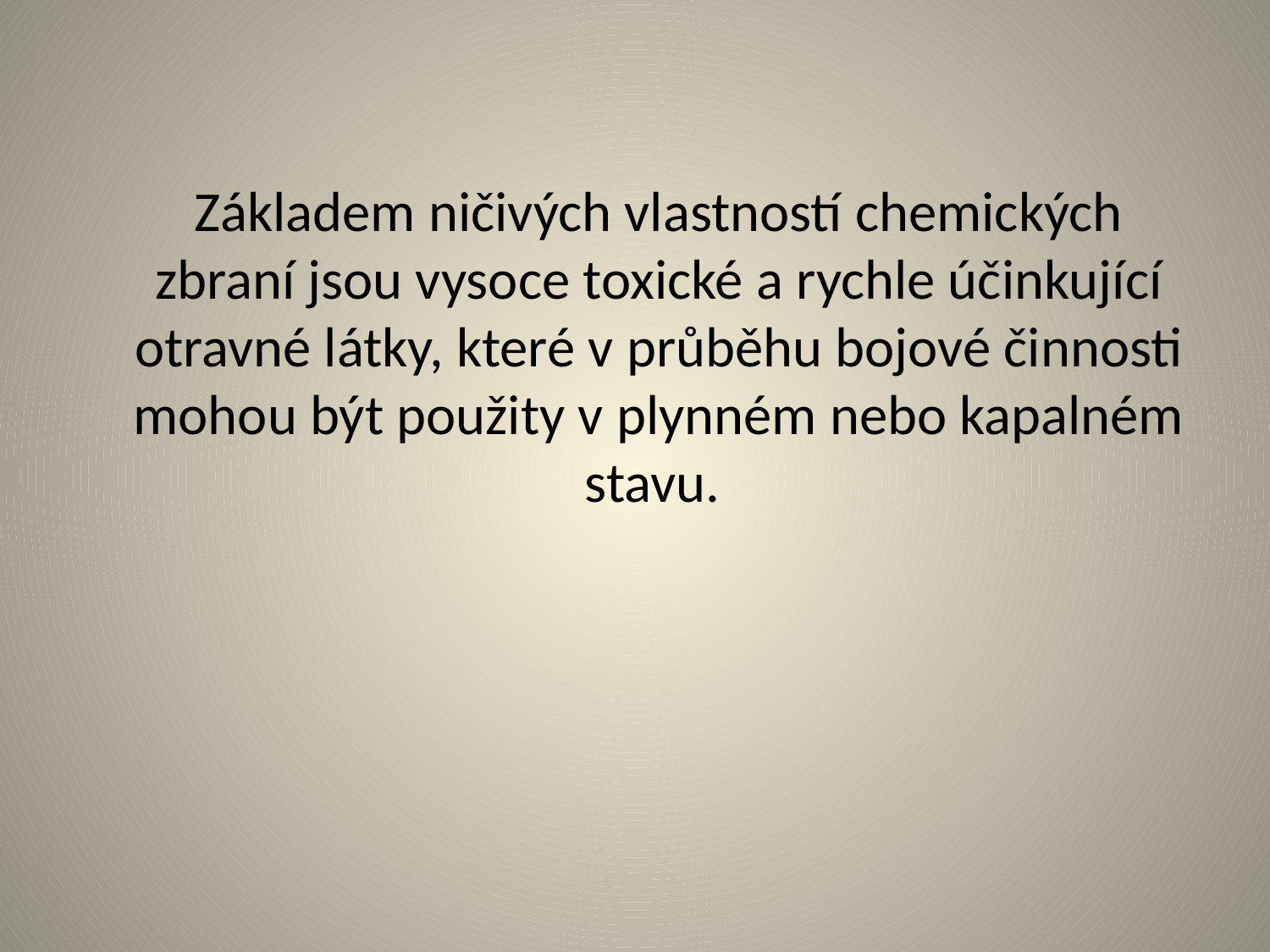

Základem ničivých vlastností chemických zbraní jsou vysoce toxické a rychle účinkující otravné látky, které v průběhu bojové činnosti mohou být použity v plynném nebo kapalném stavu.